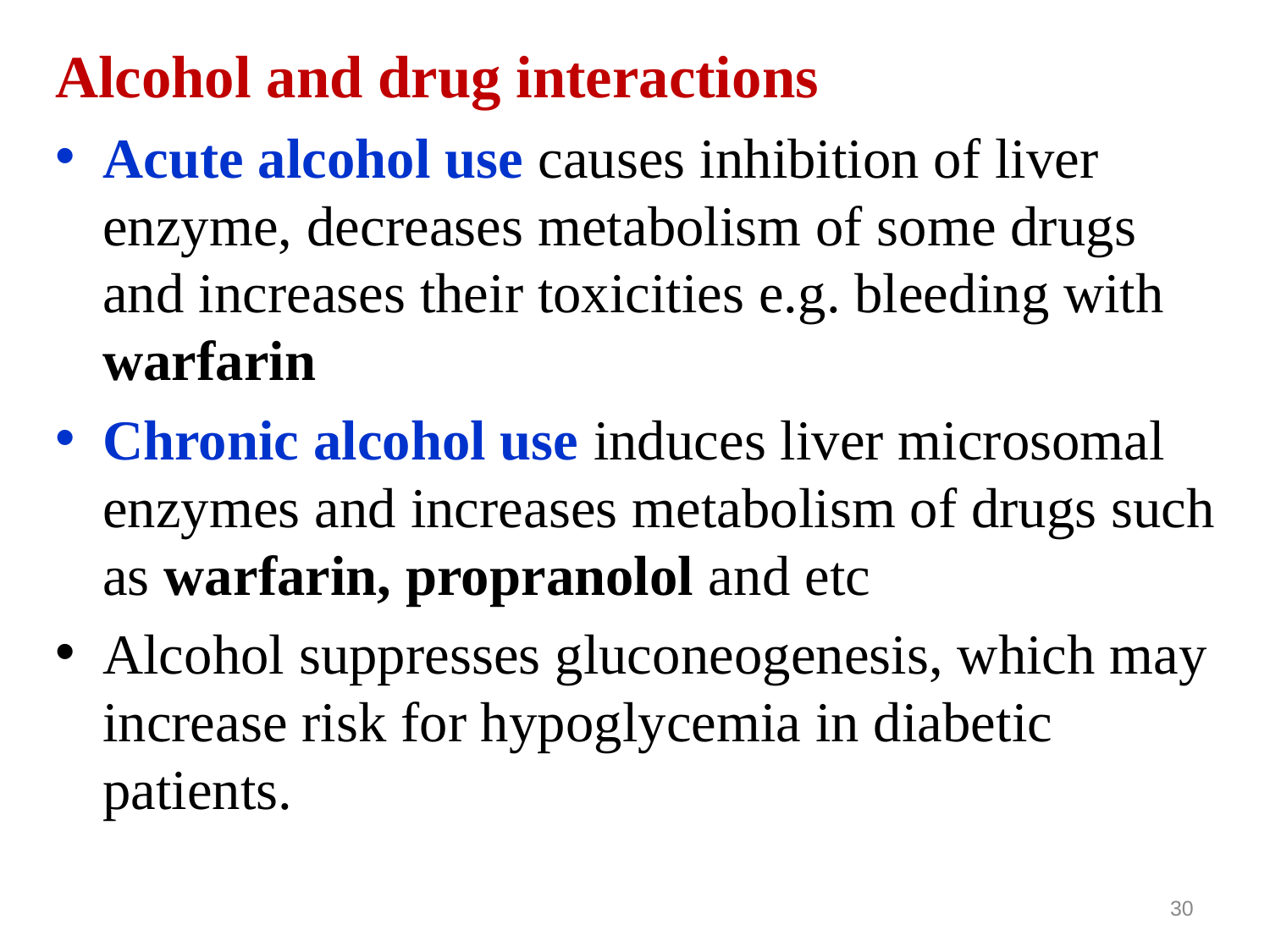

Alcohol and drug interactions
Acute alcohol use causes inhibition of liver enzyme, decreases metabolism of some drugs and increases their toxicities e.g. bleeding with warfarin
Chronic alcohol use induces liver microsomal enzymes and increases metabolism of drugs such as warfarin, propranolol and etc
Alcohol suppresses gluconeogenesis, which may increase risk for hypoglycemia in diabetic patients.

30